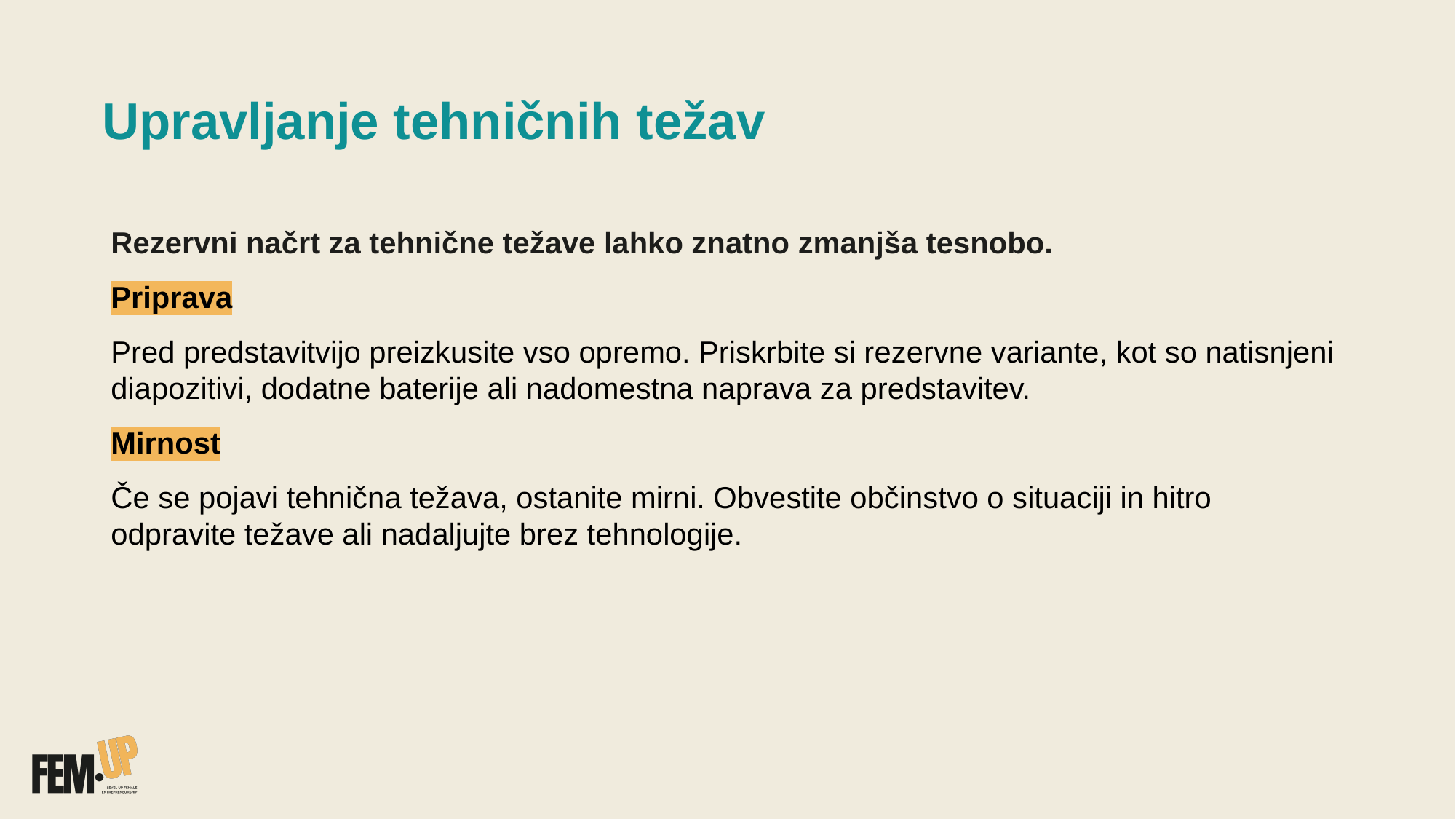

# Upravljanje tehničnih težav
Rezervni načrt za tehnične težave lahko znatno zmanjša tesnobo.
Priprava
Pred predstavitvijo preizkusite vso opremo. Priskrbite si rezervne variante, kot so natisnjeni diapozitivi, dodatne baterije ali nadomestna naprava za predstavitev.
Mirnost
Če se pojavi tehnična težava, ostanite mirni. Obvestite občinstvo o situaciji in hitro odpravite težave ali nadaljujte brez tehnologije.